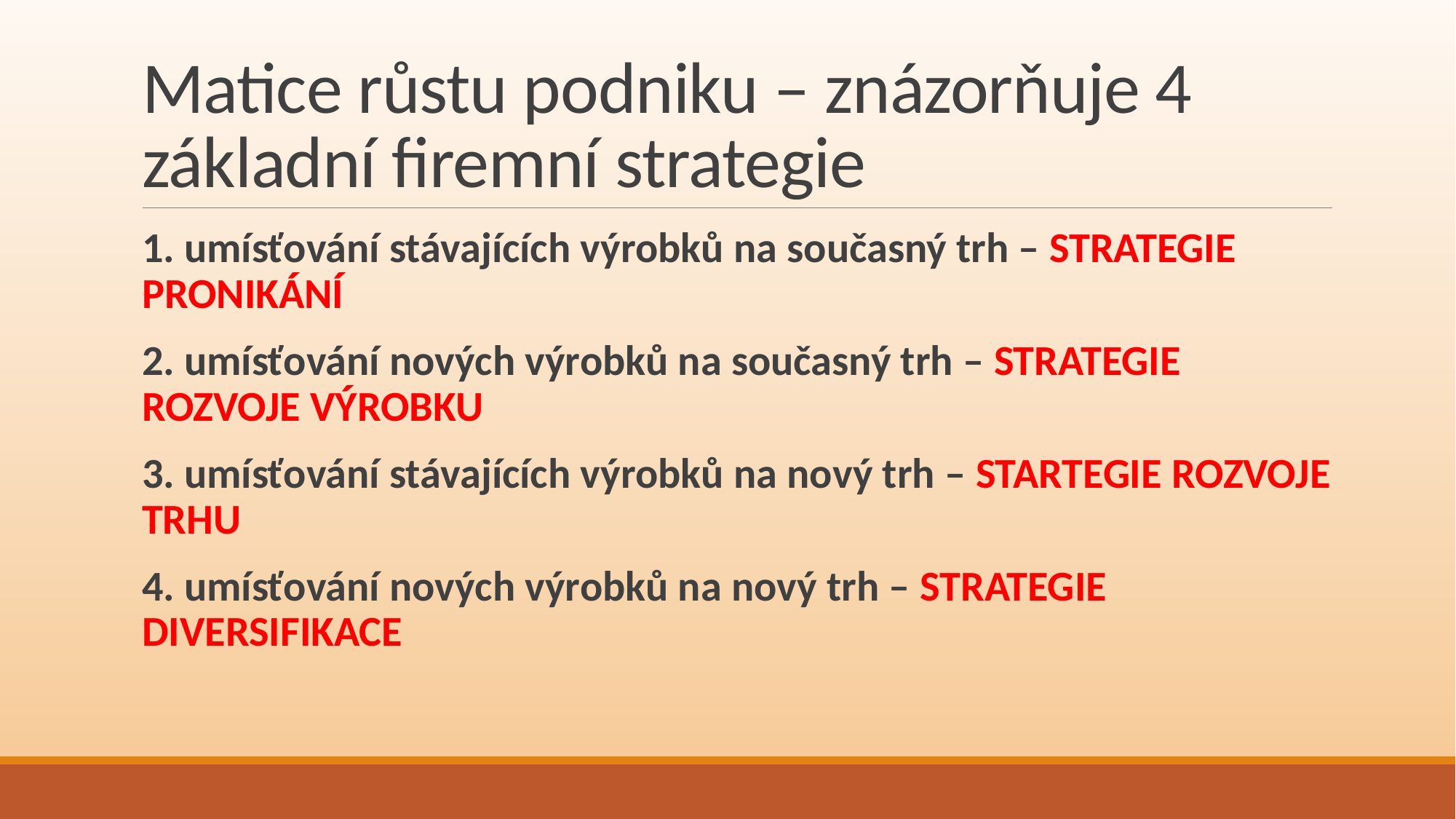

# Matice růstu podniku – znázorňuje 4 základní firemní strategie
1. umísťování stávajících výrobků na současný trh – STRATEGIE PRONIKÁNÍ
2. umísťování nových výrobků na současný trh – STRATEGIE ROZVOJE VÝROBKU
3. umísťování stávajících výrobků na nový trh – STARTEGIE ROZVOJE TRHU
4. umísťování nových výrobků na nový trh – STRATEGIE DIVERSIFIKACE